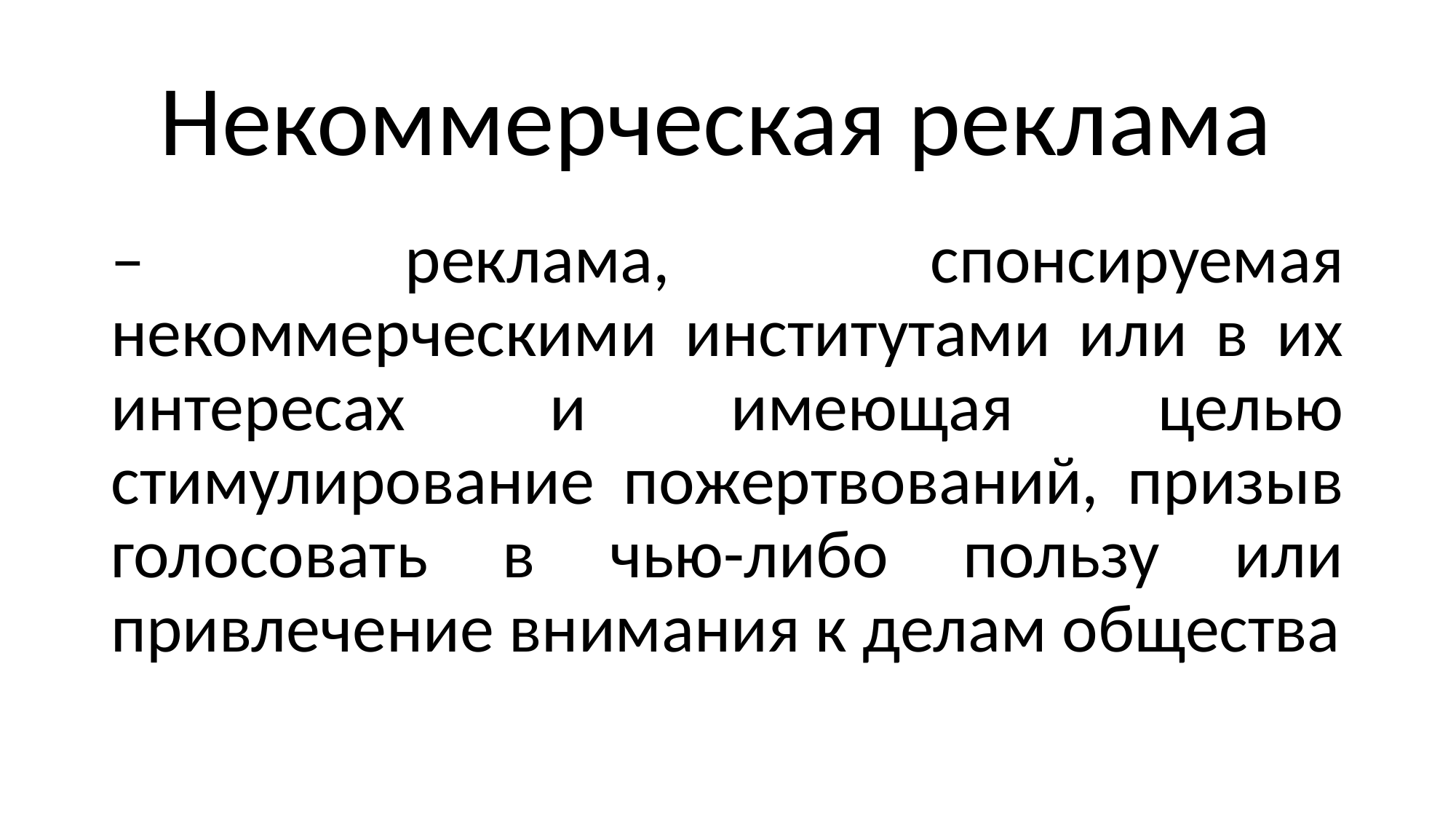

# Некоммерческая реклама
– реклама, спонсируемая некоммерческими институтами или в их интересах и имеющая целью стимулирование пожертвований, призыв голосовать в чью-либо пользу или привлечение внимания к делам общества